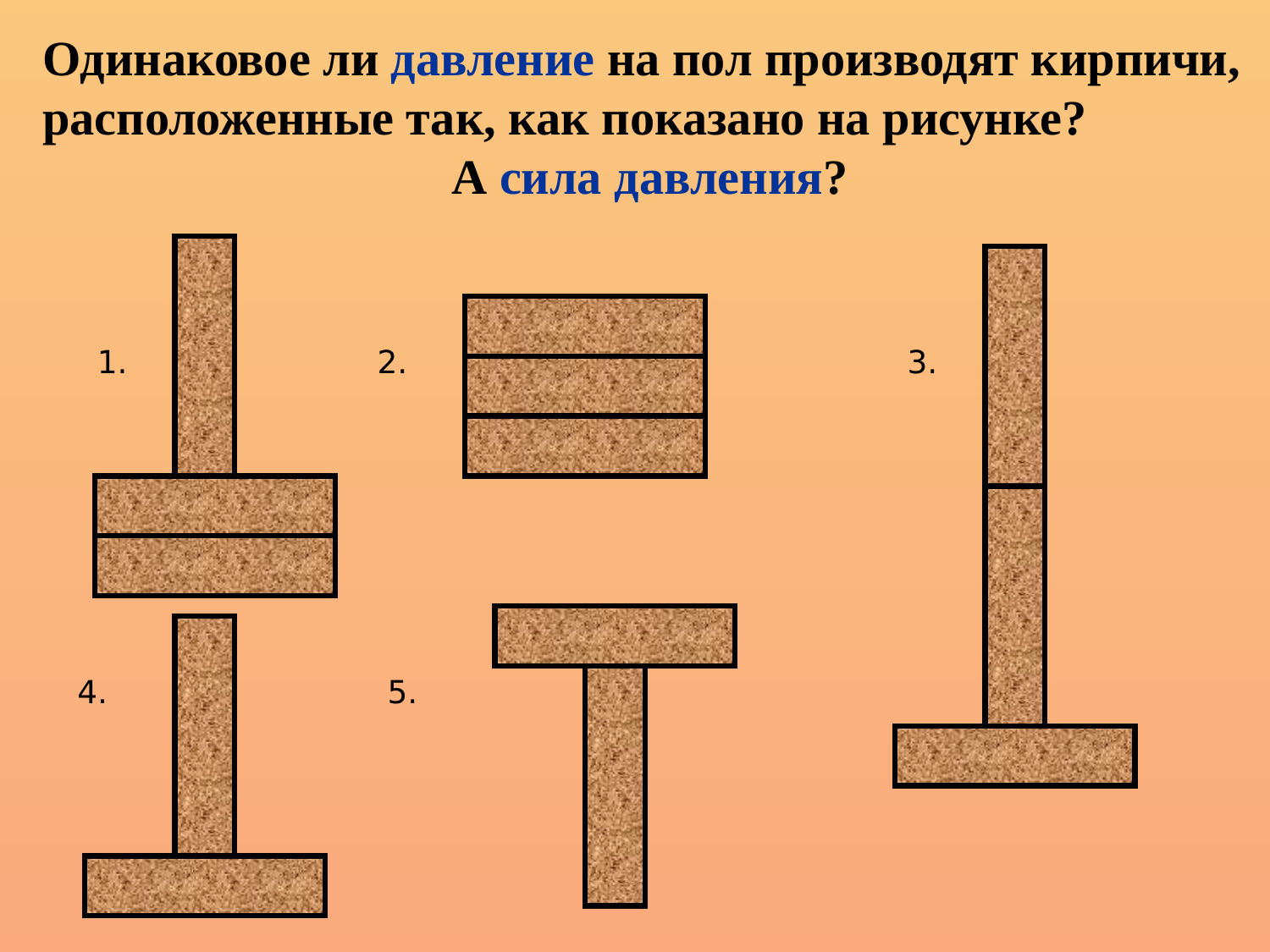

Одинаковое ли давление на пол производят кирпичи,
расположенные так, как показано на рисунке?
А сила давления?

1.
2.
3.

4.
5.